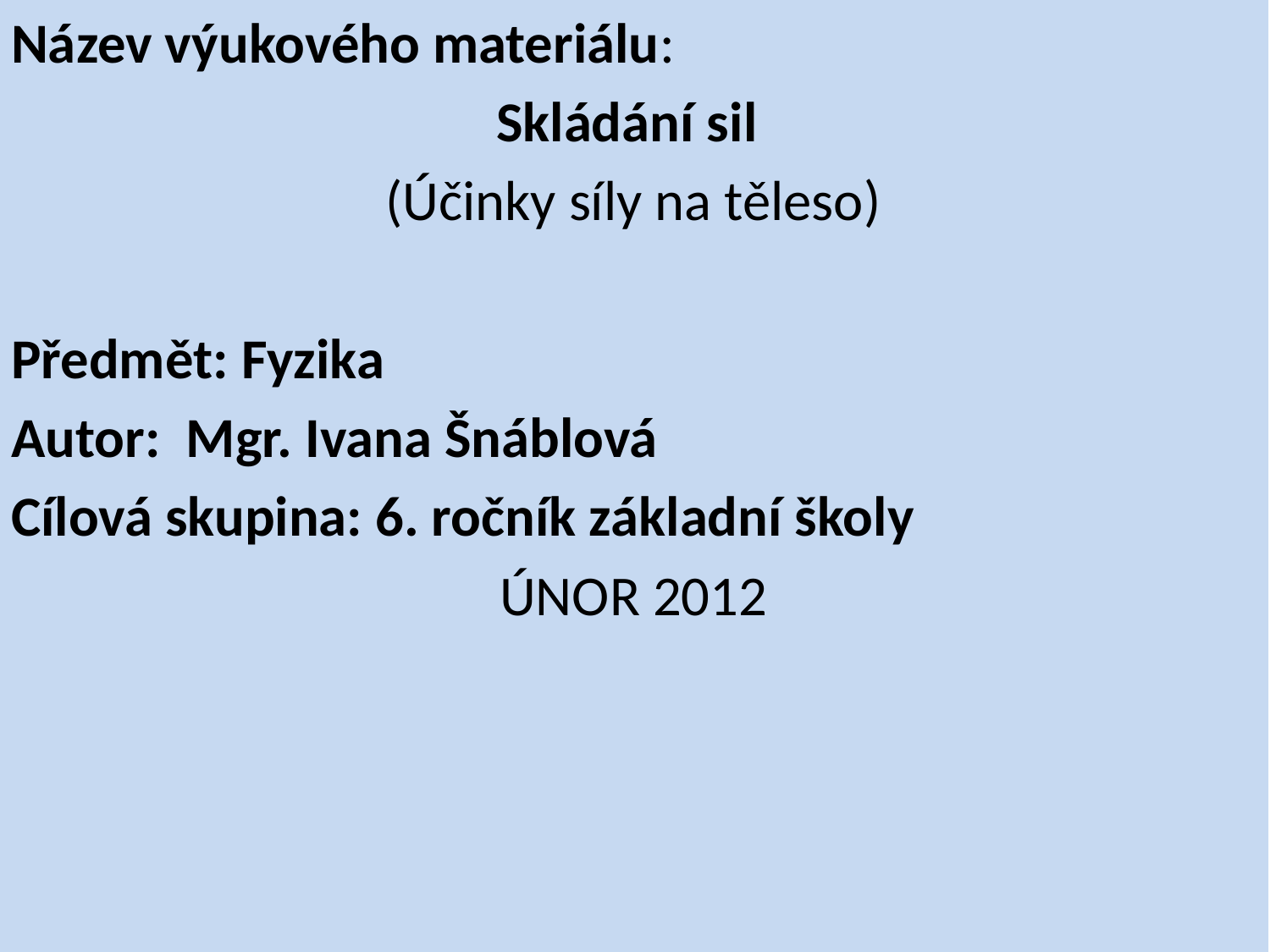

Název výukového materiálu:
Skládání sil
(Účinky síly na těleso)

Předmět: Fyzika
Autor:  Mgr. Ivana Šnáblová
Cílová skupina: 6. ročník základní školy
ÚNOR 2012
#